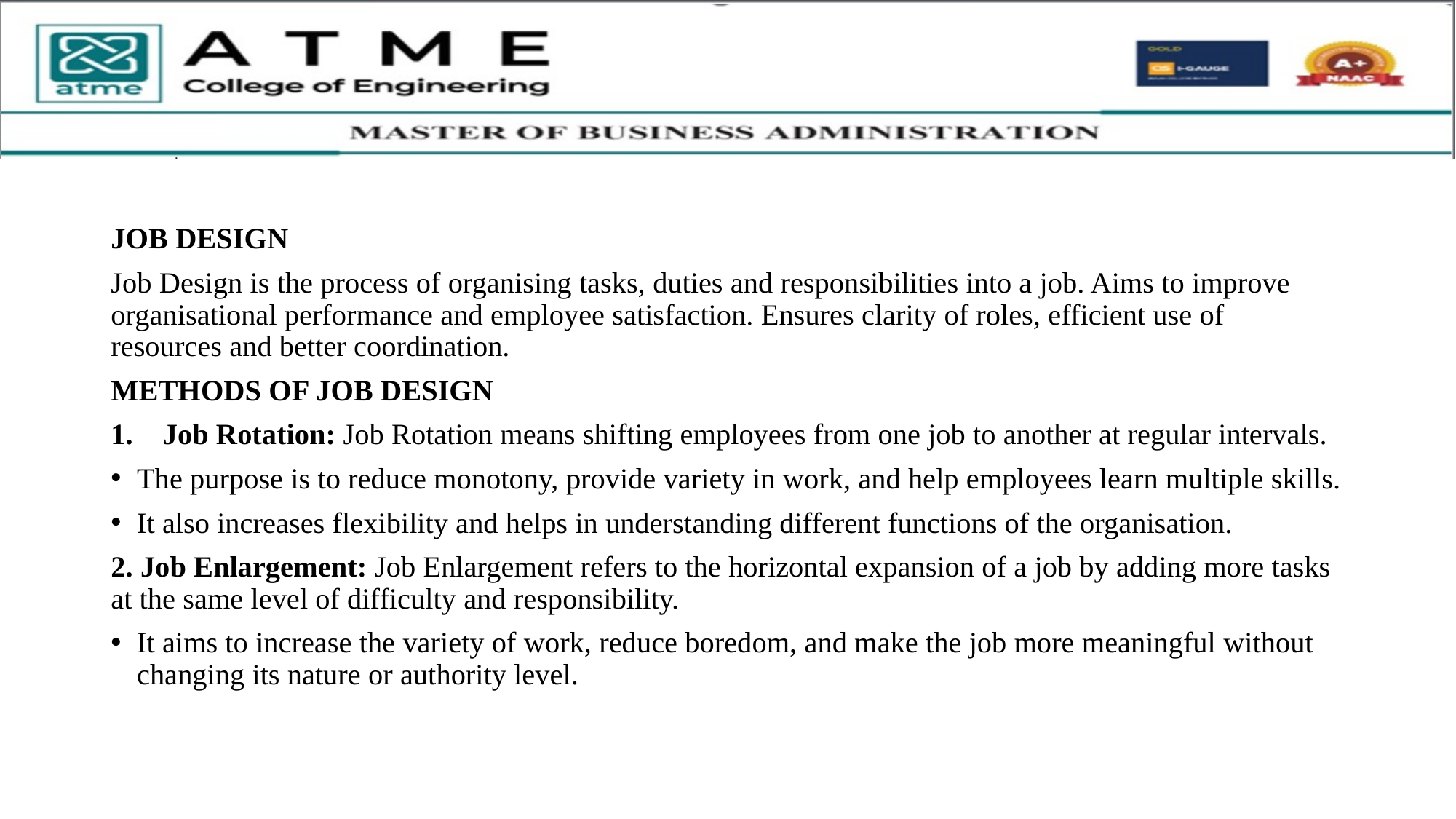

JOB DESIGN
Job Design is the process of organising tasks, duties and responsibilities into a job. Aims to improve organisational performance and employee satisfaction. Ensures clarity of roles, efficient use of resources and better coordination.
METHODS OF JOB DESIGN
Job Rotation: Job Rotation means shifting employees from one job to another at regular intervals.
The purpose is to reduce monotony, provide variety in work, and help employees learn multiple skills.
It also increases flexibility and helps in understanding different functions of the organisation.
2. Job Enlargement: Job Enlargement refers to the horizontal expansion of a job by adding more tasks at the same level of difficulty and responsibility.
It aims to increase the variety of work, reduce boredom, and make the job more meaningful without changing its nature or authority level.